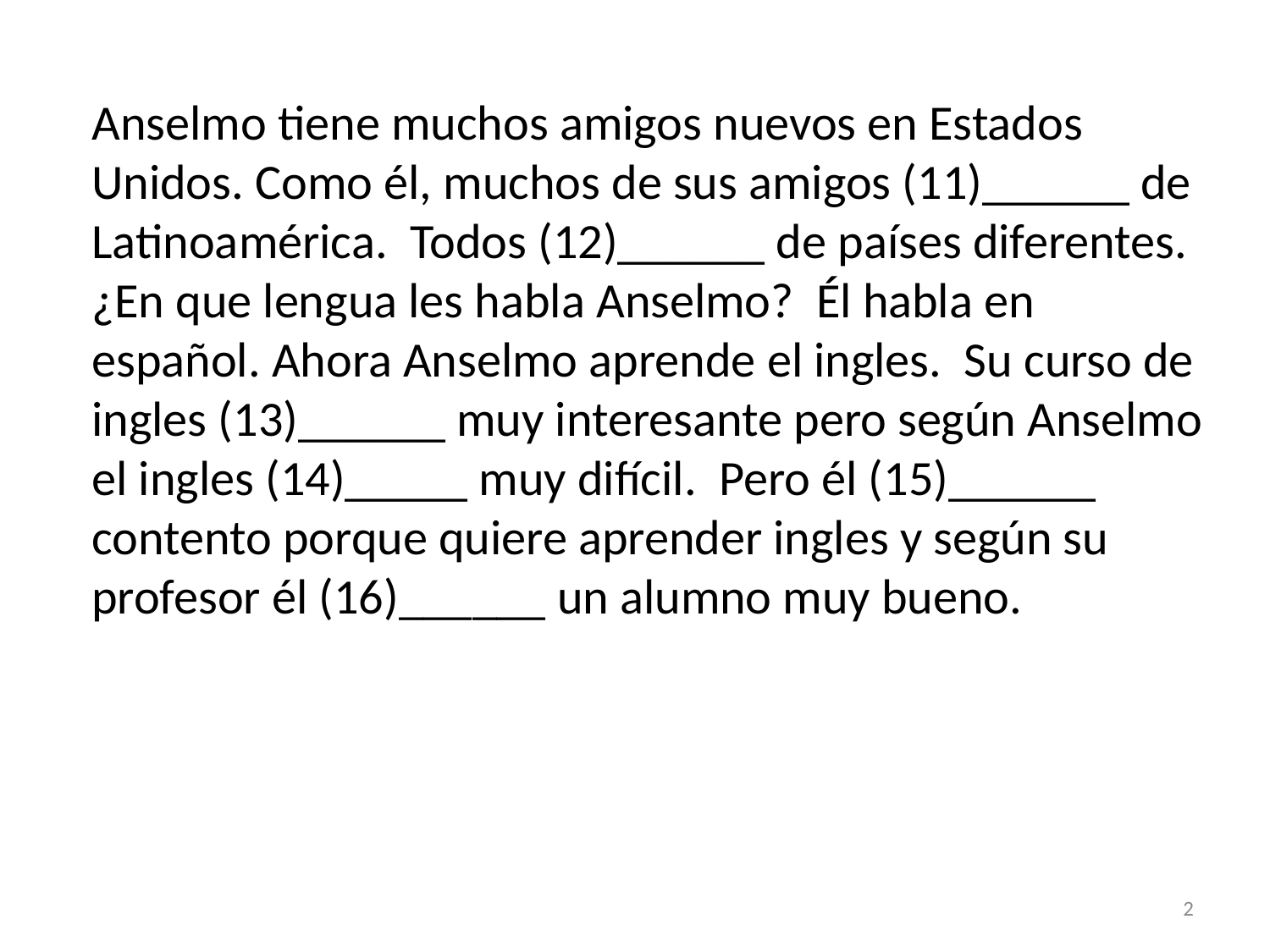

Anselmo tiene muchos amigos nuevos en Estados Unidos. Como él, muchos de sus amigos (11)______ de  Latinoamérica.  Todos (12)______ de países diferentes. ¿En que lengua les habla Anselmo?  Él habla en español. Ahora Anselmo aprende el ingles.  Su curso de ingles (13)______ muy interesante pero según Anselmo el ingles (14)_____ muy difícil.  Pero él (15)______ contento porque quiere aprender ingles y según su profesor él (16)______ un alumno muy bueno.
2